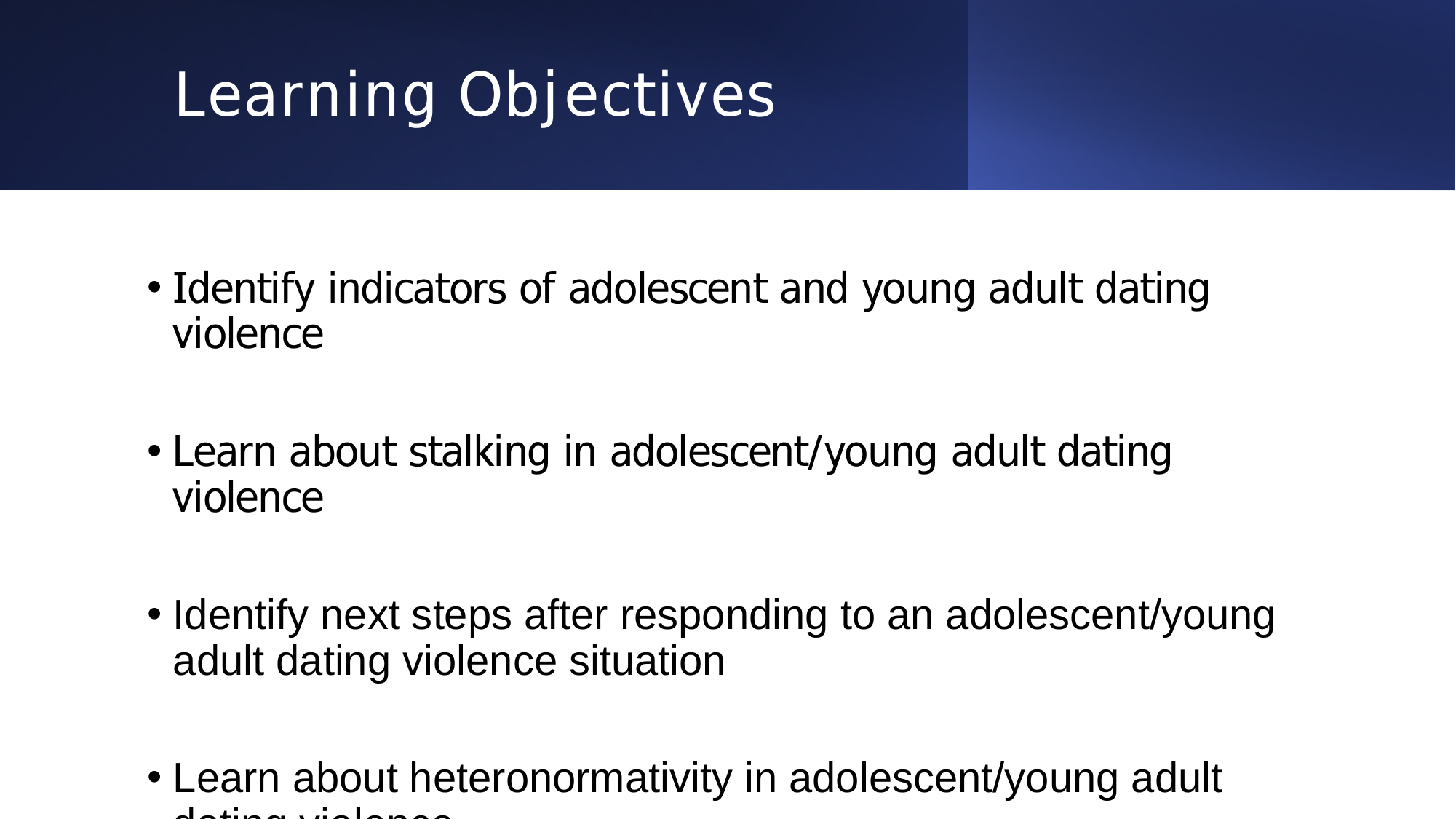

# Learning Objectives​
Identify indicators of adolescent and young adult dating violence

Learn about stalking in adolescent/young adult dating violence

Identify next steps after responding to an adolescent/young adult dating violence situation

Learn about heteronormativity in adolescent/young adult dating violence